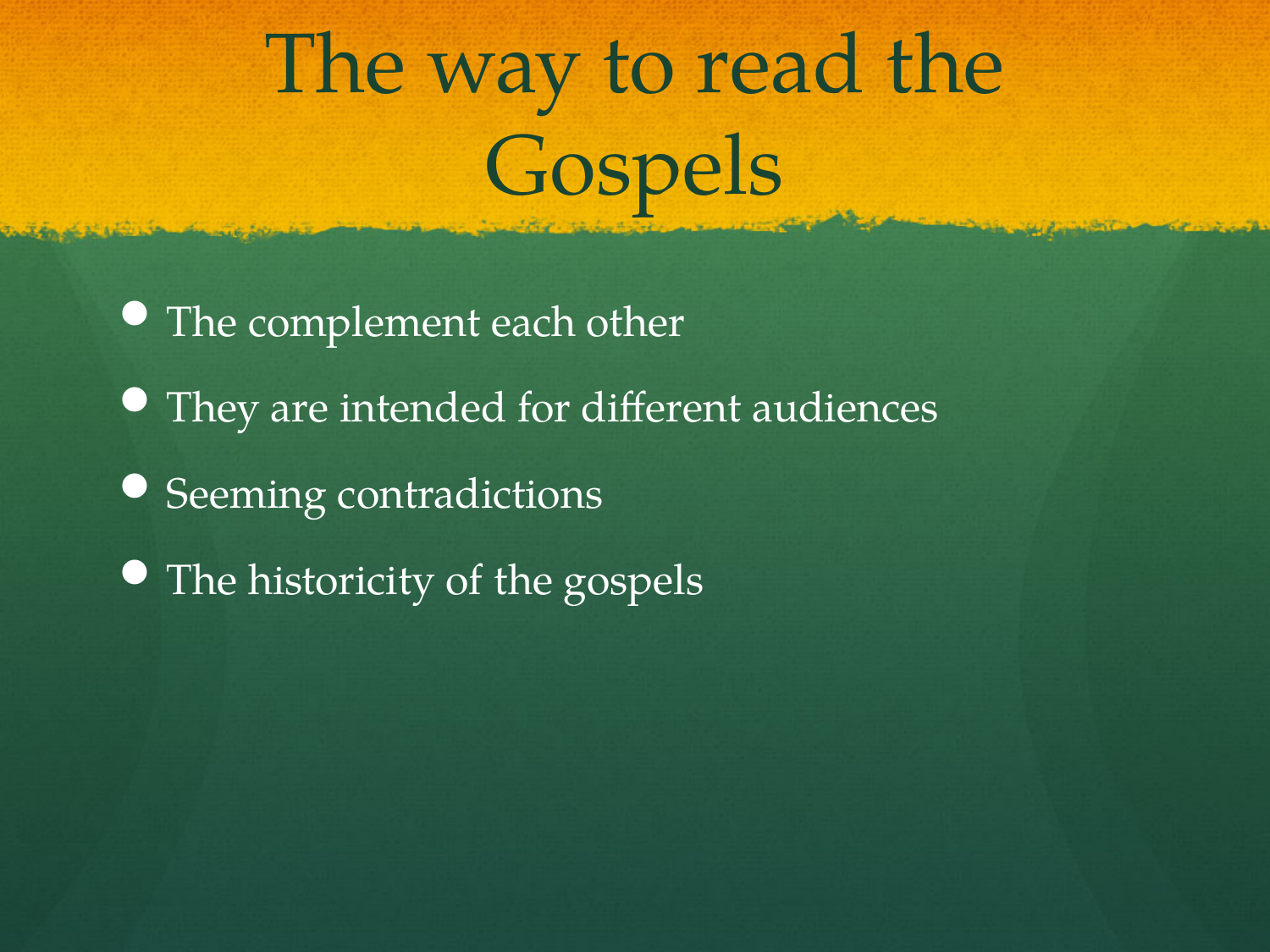

# The way to read the Gospels
The complement each other
They are intended for different audiences
Seeming contradictions
The historicity of the gospels